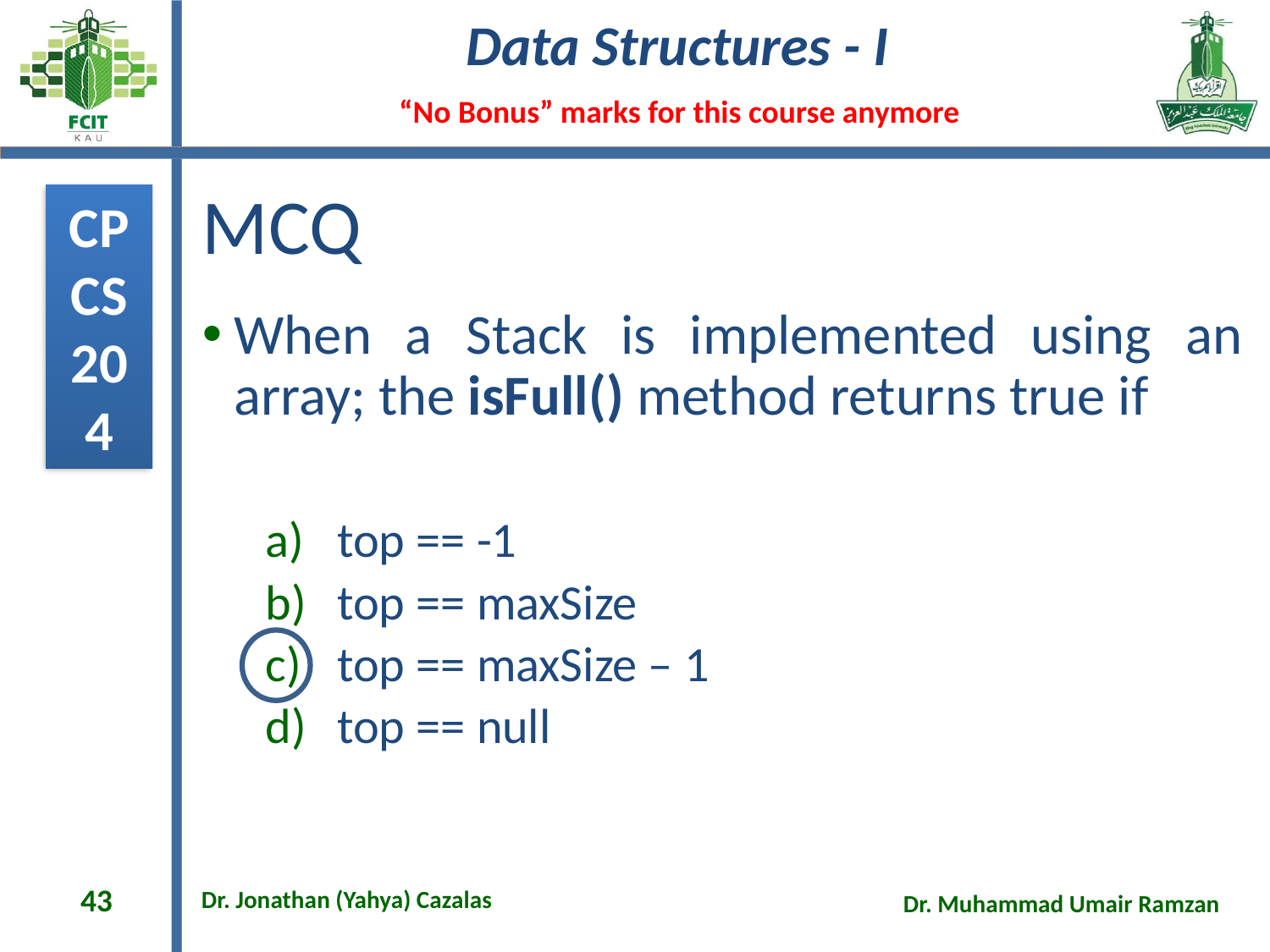

# MCQ
When a Stack is implemented using an array; the isFull() method returns true if

top == -1
top == maxSize
top == maxSize – 1
top == null

43